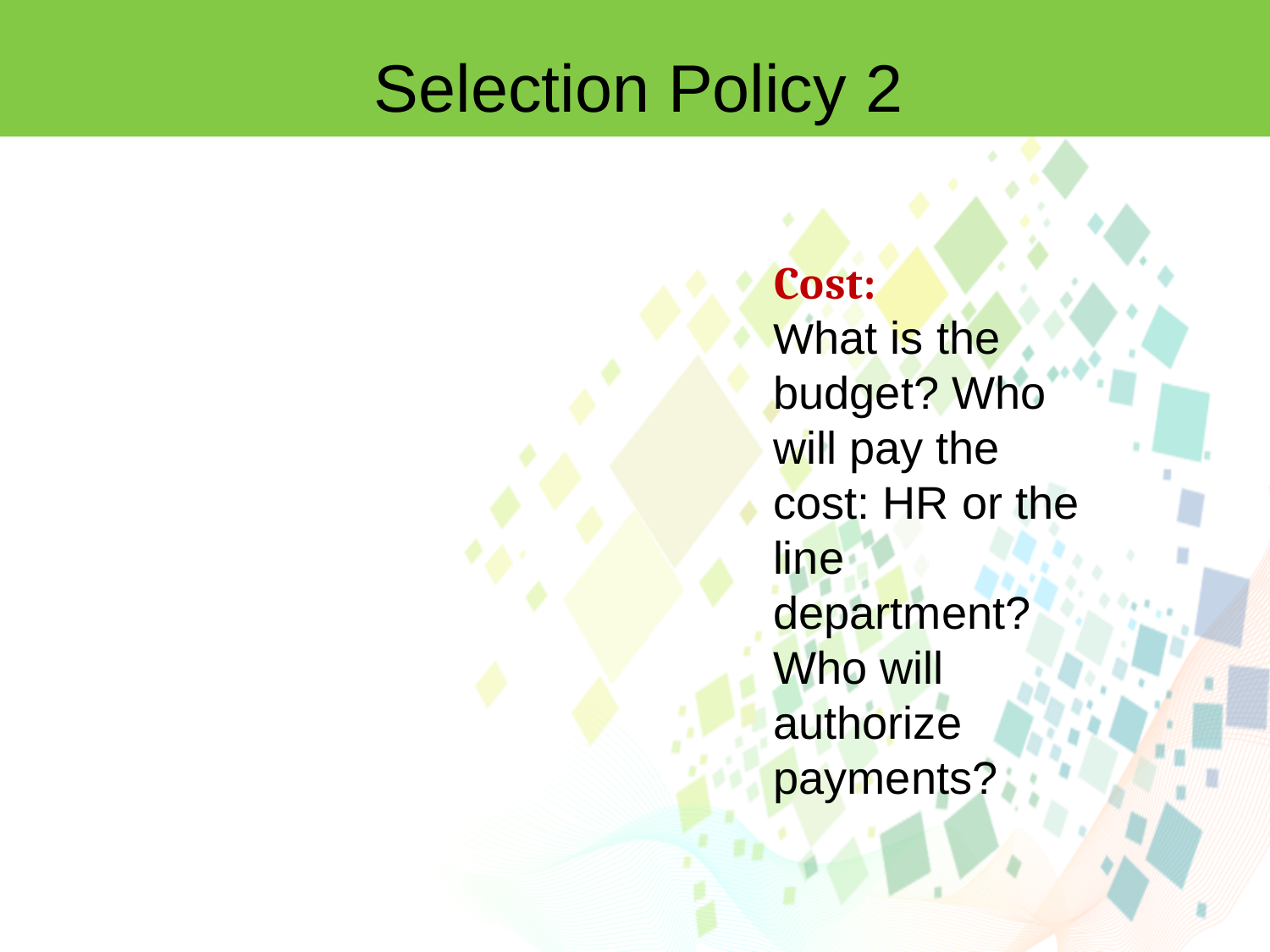

Selection Policy 2
Cost:
What is the budget? Who will pay the cost: HR or the line department? Who will authorize payments?